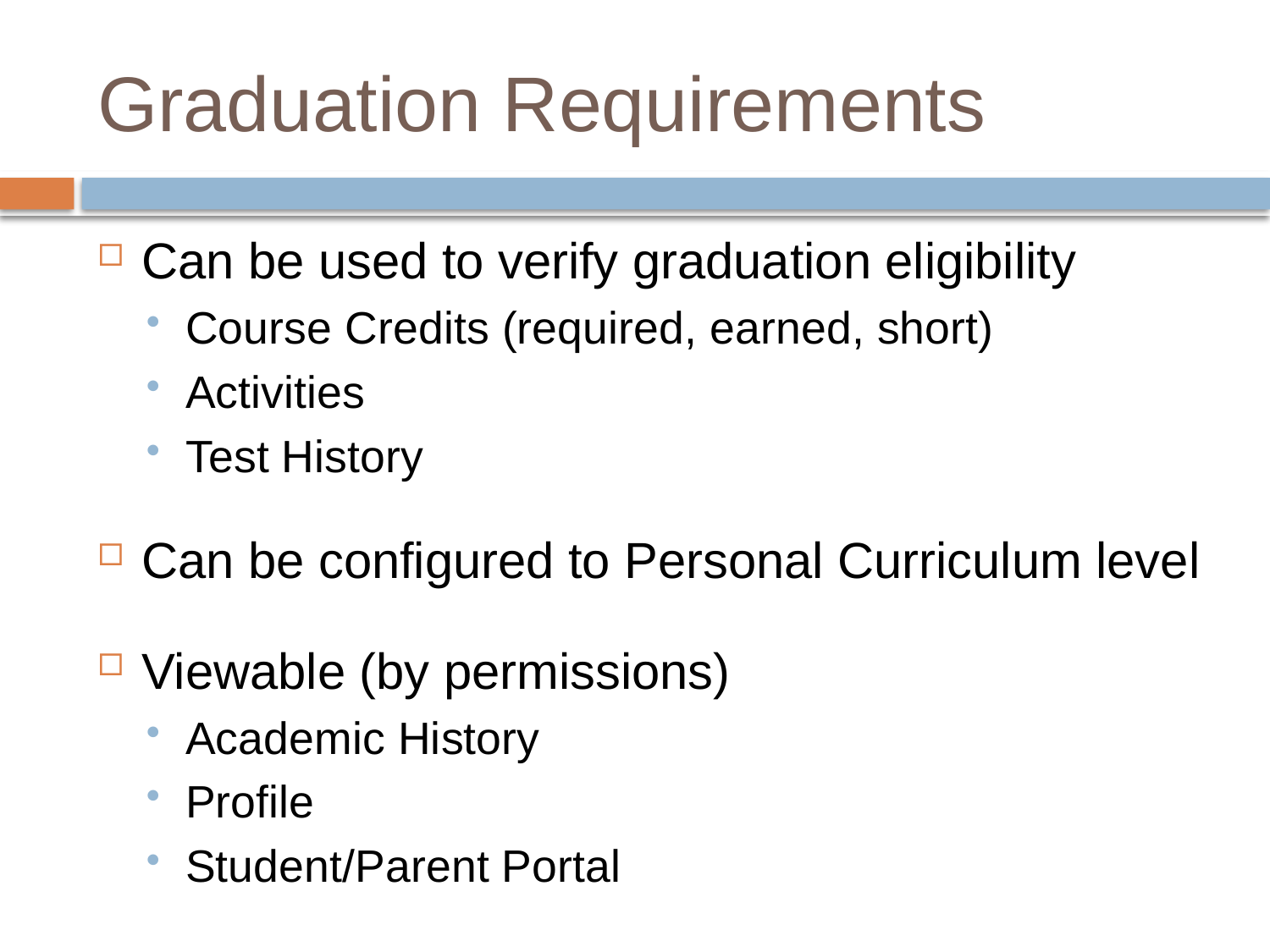

# Graduation Requirements
Can be used to verify graduation eligibility
Course Credits (required, earned, short)
Activities
Test History

Can be configured to Personal Curriculum level

Viewable (by permissions)
Academic History
Profile
Student/Parent Portal